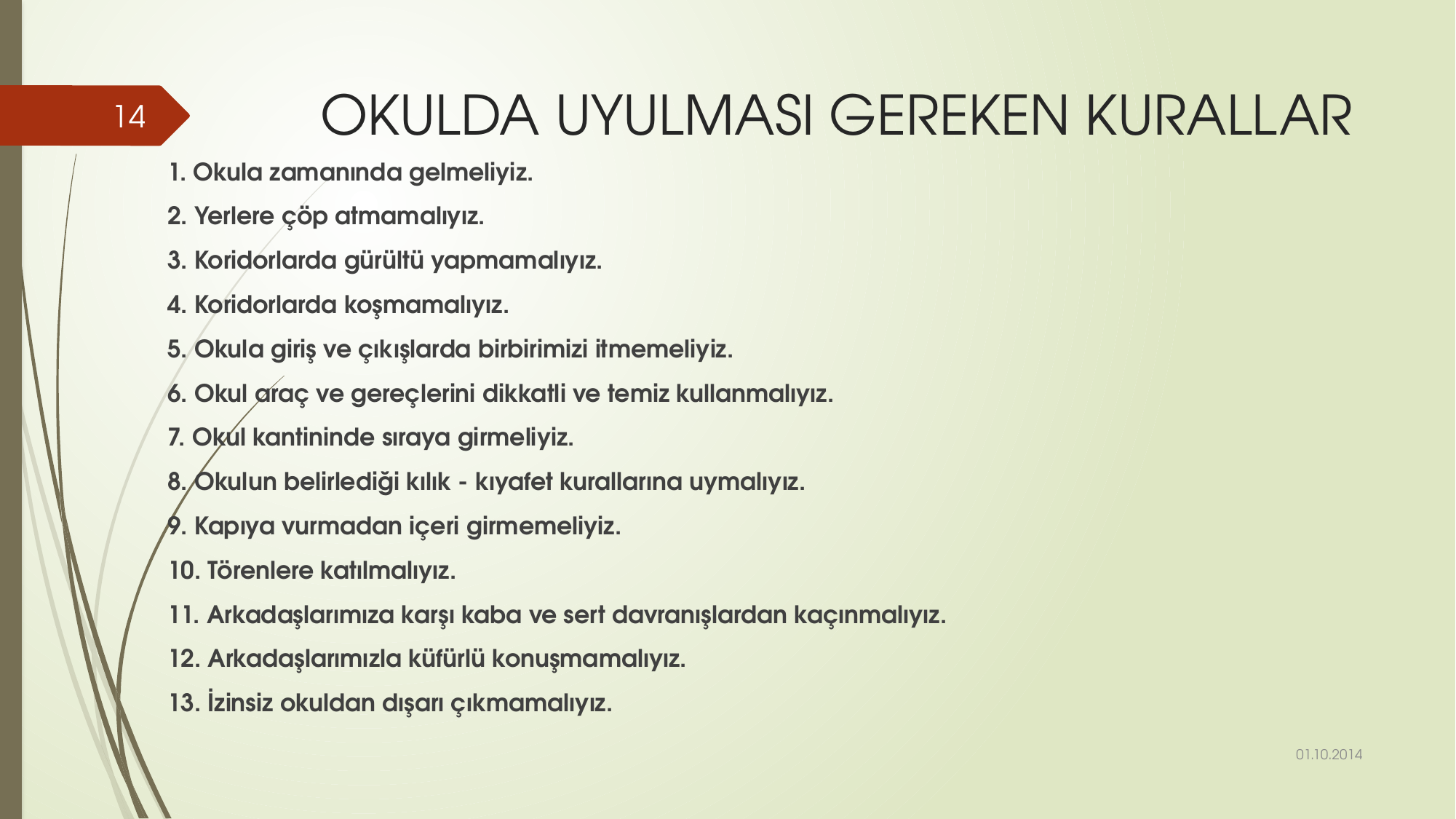

# OKULDA UYULMASI GEREKEN KURALLAR
14
1. Okula zamanında gelmeliyiz.
2. Yerlere çöp atmamalıyız.
3. Koridorlarda gürültü yapmamalıyız.
4. Koridorlarda koşmamalıyız.
5. Okula giriş ve çıkışlarda birbirimizi itmemeliyiz.
6. Okul araç ve gereçlerini dikkatli ve temiz kullanmalıyız.
7. Okul kantininde sıraya girmeliyiz.
8. Okulun belirlediği kılık - kıyafet kurallarına uymalıyız.
9. Kapıya vurmadan içeri girmemeliyiz.
10. Törenlere katılmalıyız.
11. Arkadaşlarımıza karşı kaba ve sert davranışlardan kaçınmalıyız.
12. Arkadaşlarımızla küfürlü konuşmamalıyız.
13. İzinsiz okuldan dışarı çıkmamalıyız.

01.10.2014